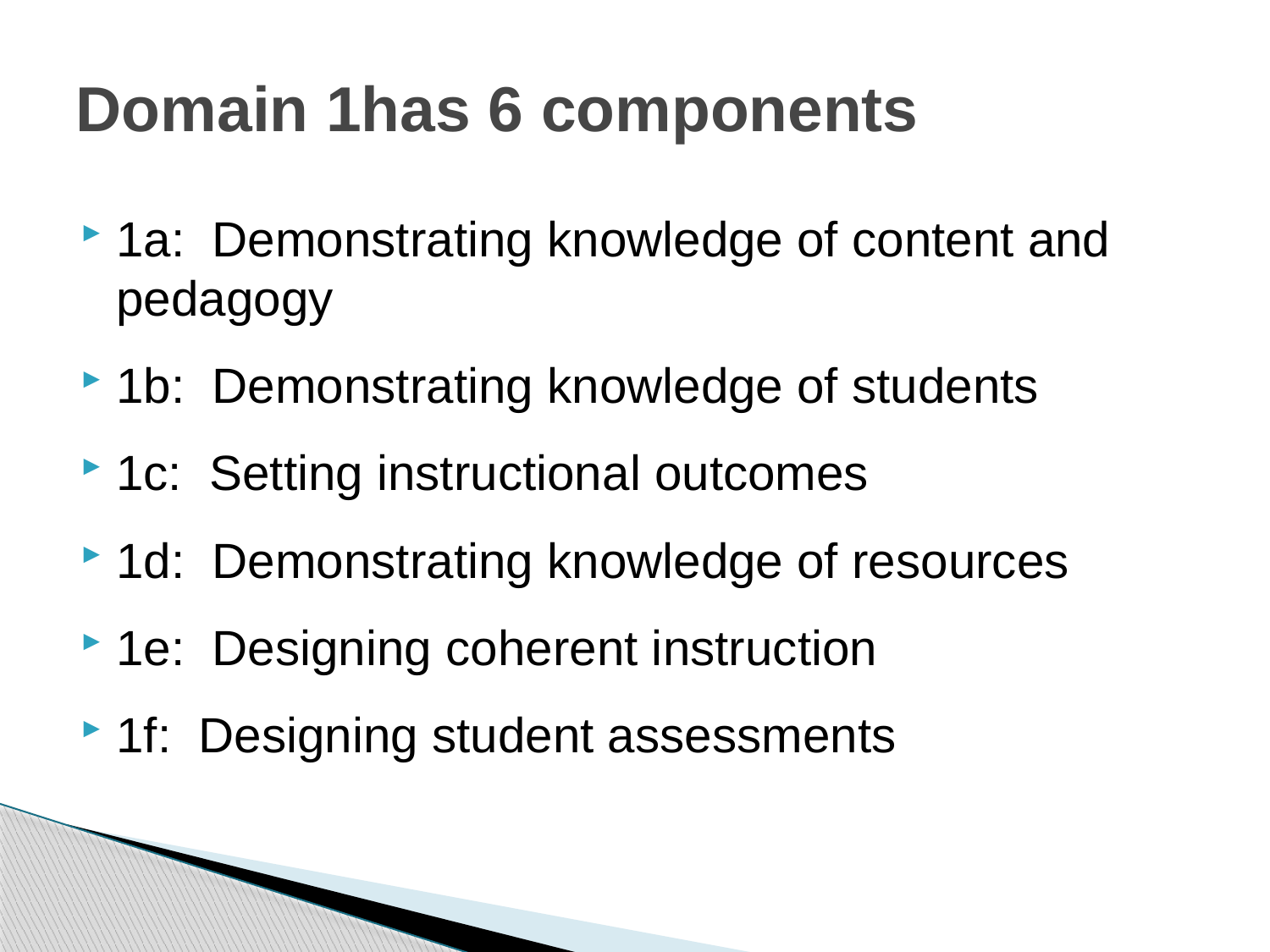

# Domain 1has 6 components
1a:  Demonstrating knowledge of content and pedagogy
1b:  Demonstrating knowledge of students
1c:  Setting instructional outcomes
1d:  Demonstrating knowledge of resources
1e:  Designing coherent instruction
1f:  Designing student assessments